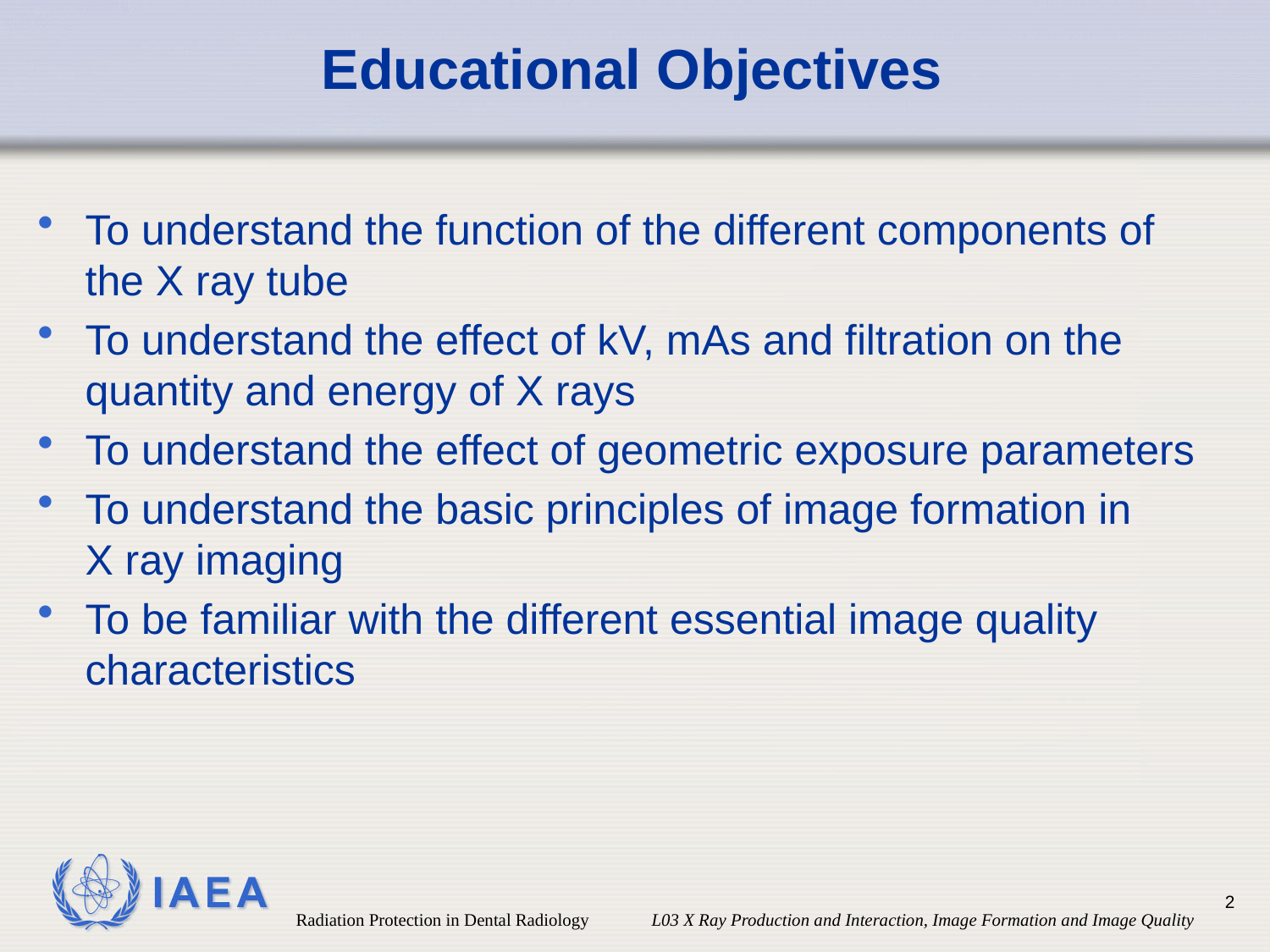

# Educational Objectives
To understand the function of the different components of the X ray tube
To understand the effect of kV, mAs and filtration on the quantity and energy of X rays
To understand the effect of geometric exposure parameters
To understand the basic principles of image formation in
X ray imaging
To be familiar with the different essential image quality characteristics

2
Radiation Protection in Dental Radiology              L03 X Ray Production and Interaction, Image Formation and Image Quality